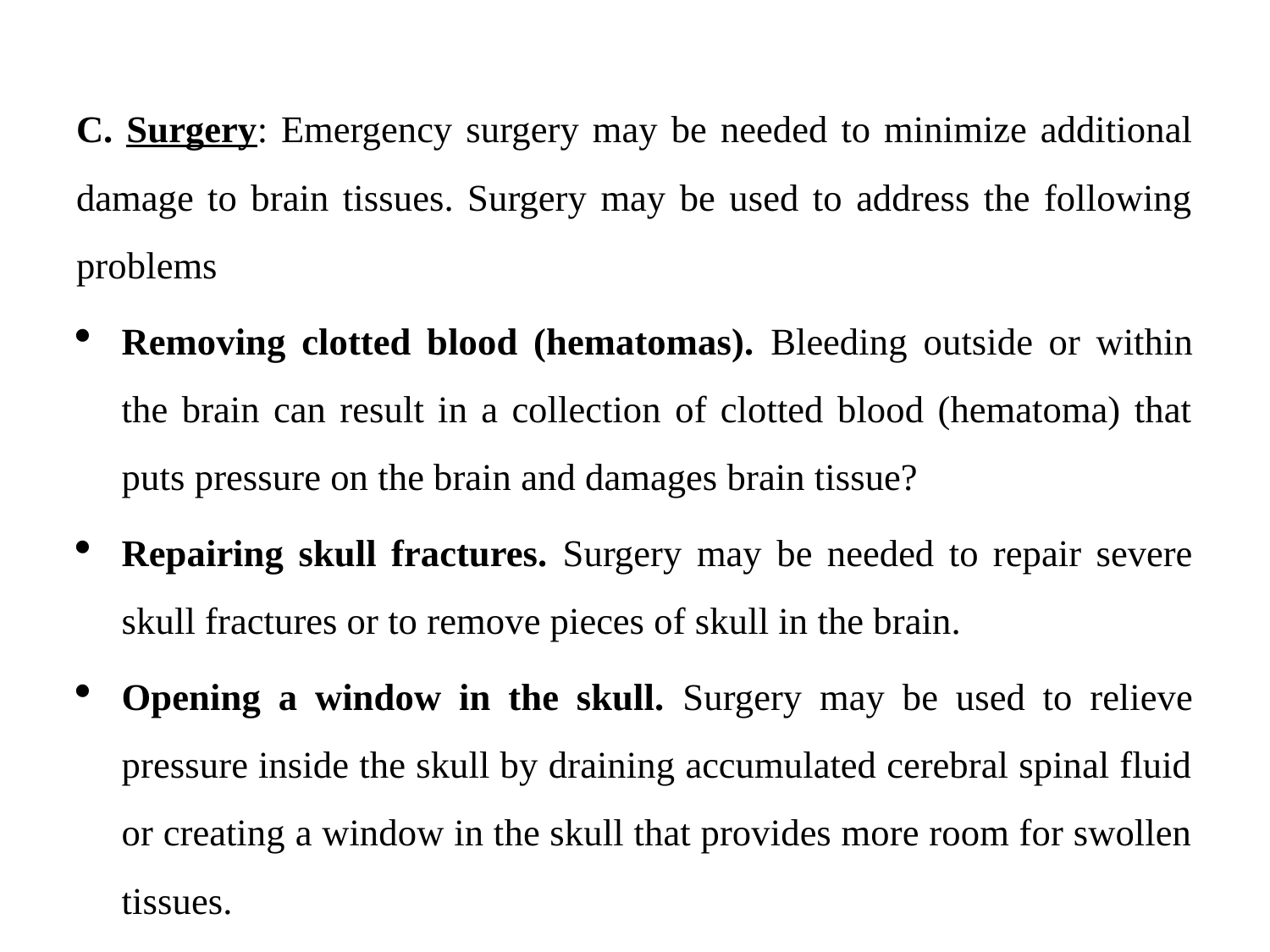

C. Surgery: Emergency surgery may be needed to minimize additional damage to brain tissues. Surgery may be used to address the following problems
Removing clotted blood (hematomas). Bleeding outside or within the brain can result in a collection of clotted blood (hematoma) that puts pressure on the brain and damages brain tissue?
Repairing skull fractures. Surgery may be needed to repair severe skull fractures or to remove pieces of skull in the brain.
Opening a window in the skull. Surgery may be used to relieve pressure inside the skull by draining accumulated cerebral spinal fluid or creating a window in the skull that provides more room for swollen tissues.